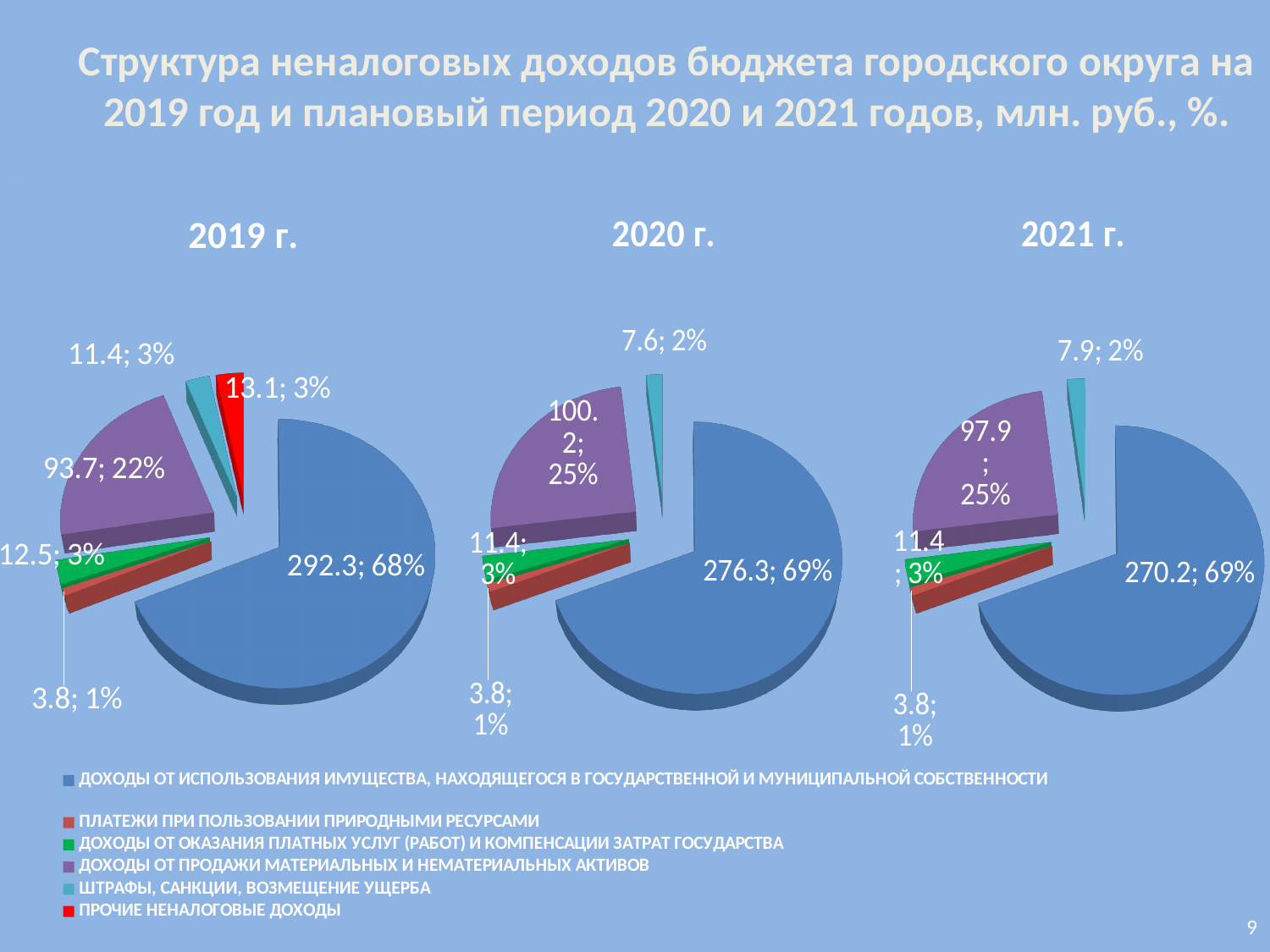

# Структура неналоговых доходов бюджета городского округа на 2019 год и плановый период 2020 и 2021 годов, млн. руб., %.

[unsupported chart]

[unsupported chart]

[unsupported chart]

9